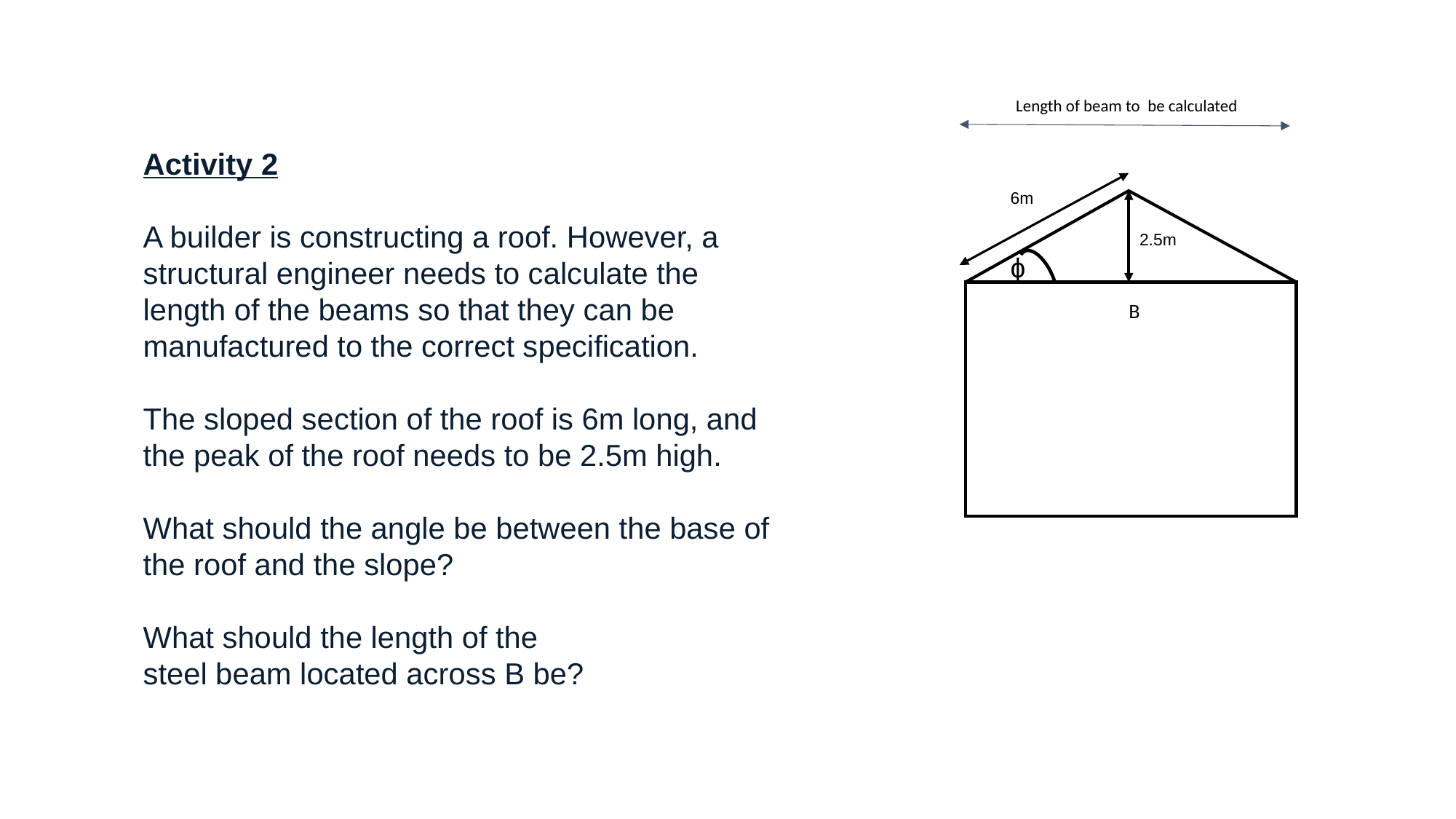

Length of beam to  be calculated
Activity 2

A builder is constructing a roof. However, a structural engineer needs to calculate the length of the beams so that they can be manufactured to the correct specification.

The sloped section of the roof is 6m long, and the peak of the roof needs to be 2.5m high.

What should the angle be between the base of the roof and the slope?

What should the length of the steel beam located across B be?

6m

2.5m
ɸ

B